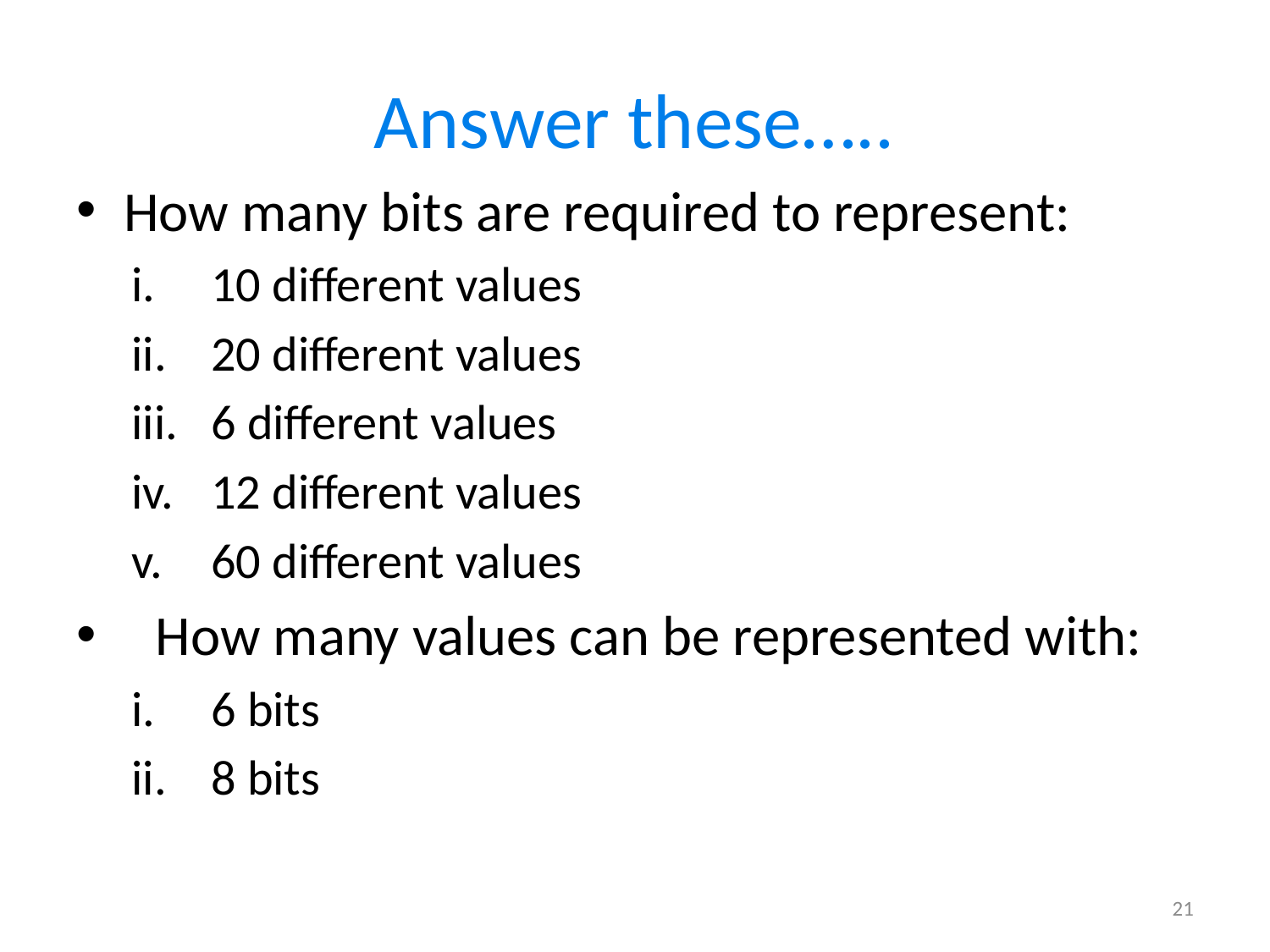

# Answer these…..
How many bits are required to represent:
10 different values
20 different values
6 different values
12 different values
60 different values
How many values can be represented with:
6 bits
8 bits

21